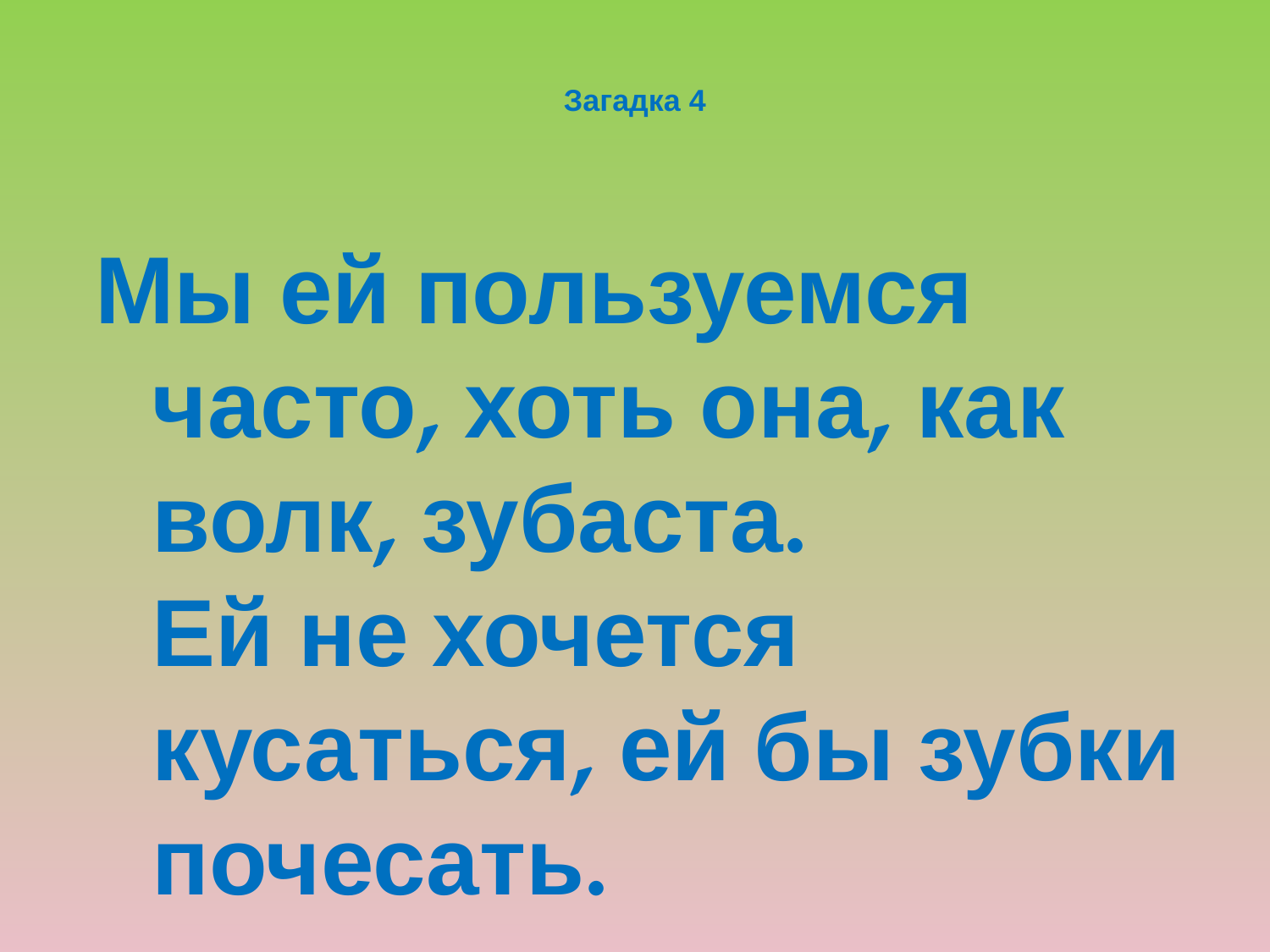

# Загадка 4
Мы ей пользуемся часто, хоть она, как волк, зубаста.
Ей не хочется кусаться, ей бы зубки почесать.